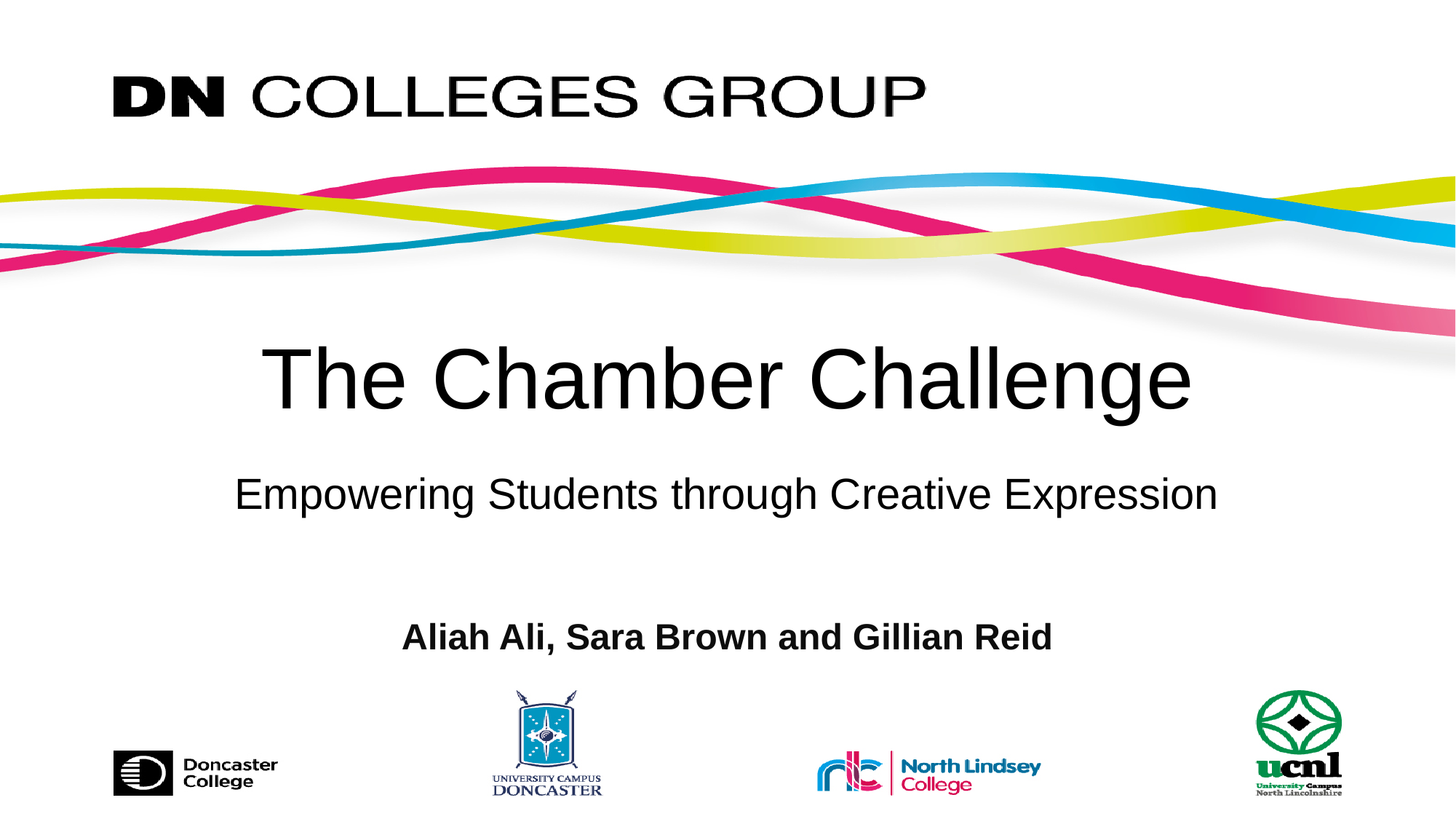

The Chamber Challenge

Empowering Students through Creative Expression
Aliah Ali, Sara Brown and Gillian Reid